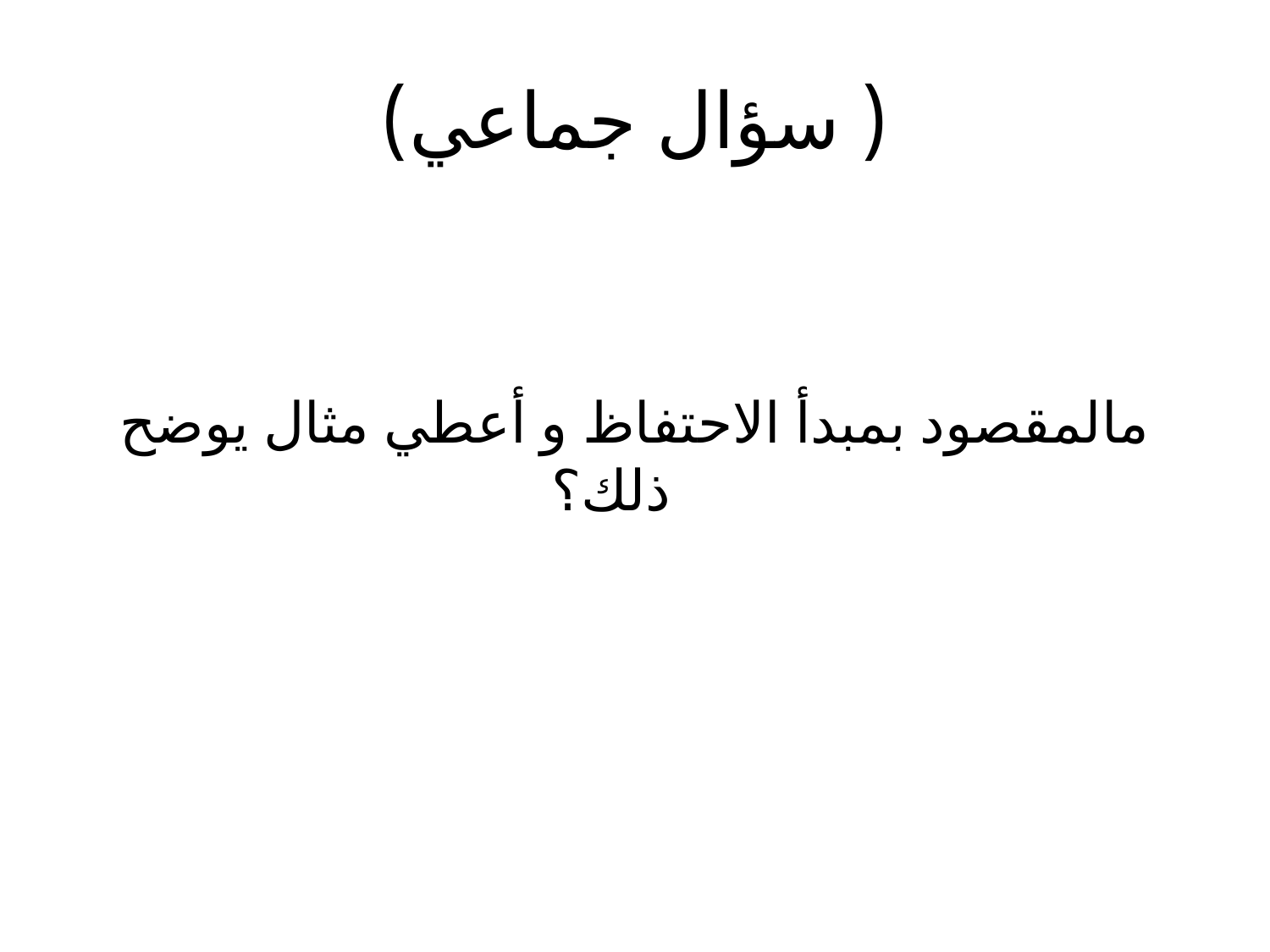

# ( سؤال جماعي)

مالمقصود بمبدأ الاحتفاظ و أعطي مثال يوضح ذلك؟